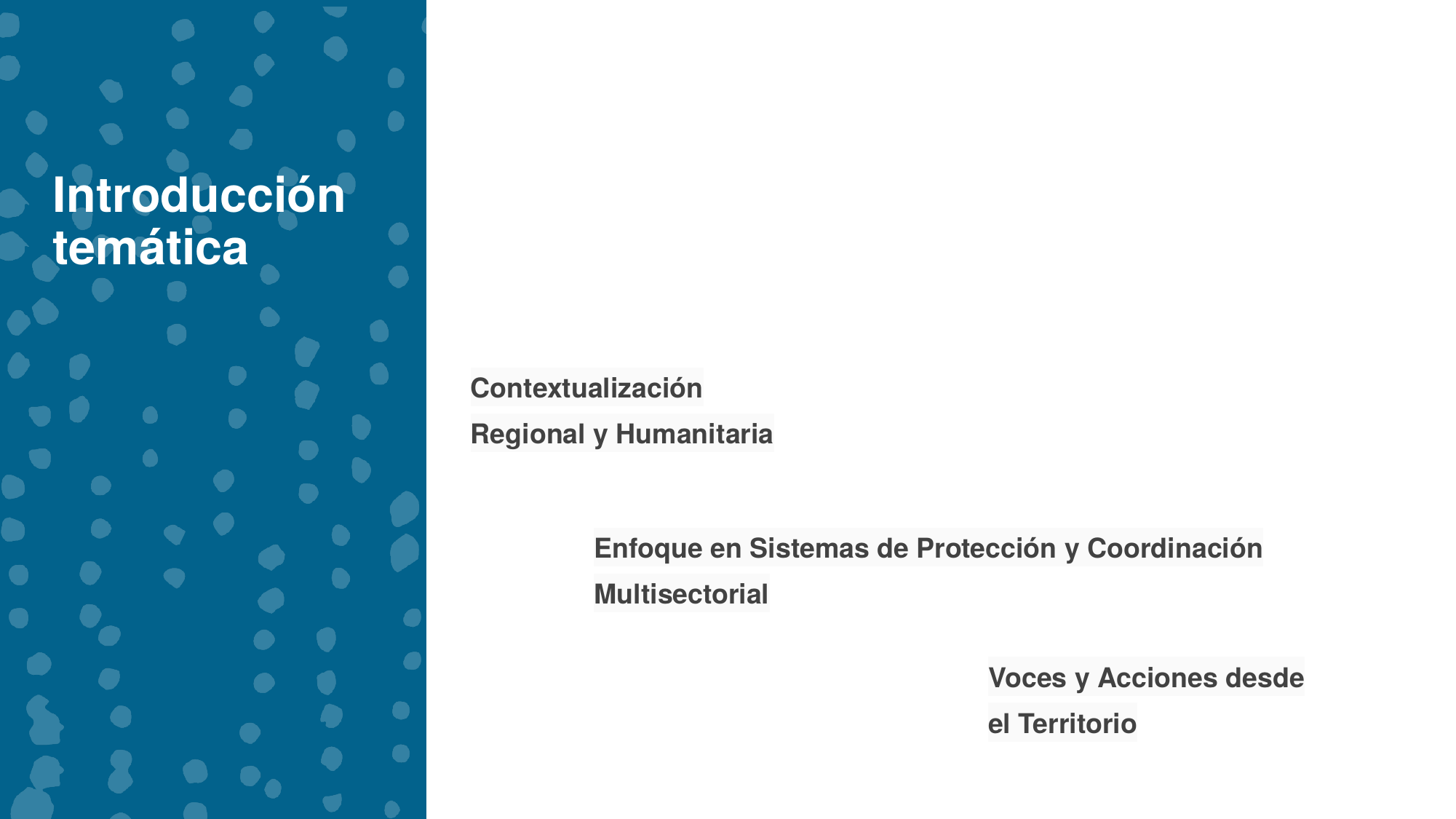

Introducción temática
Contextualización Regional y Humanitaria
Enfoque en Sistemas de Protección y Coordinación Multisectorial
Voces y Acciones desde el Territorio